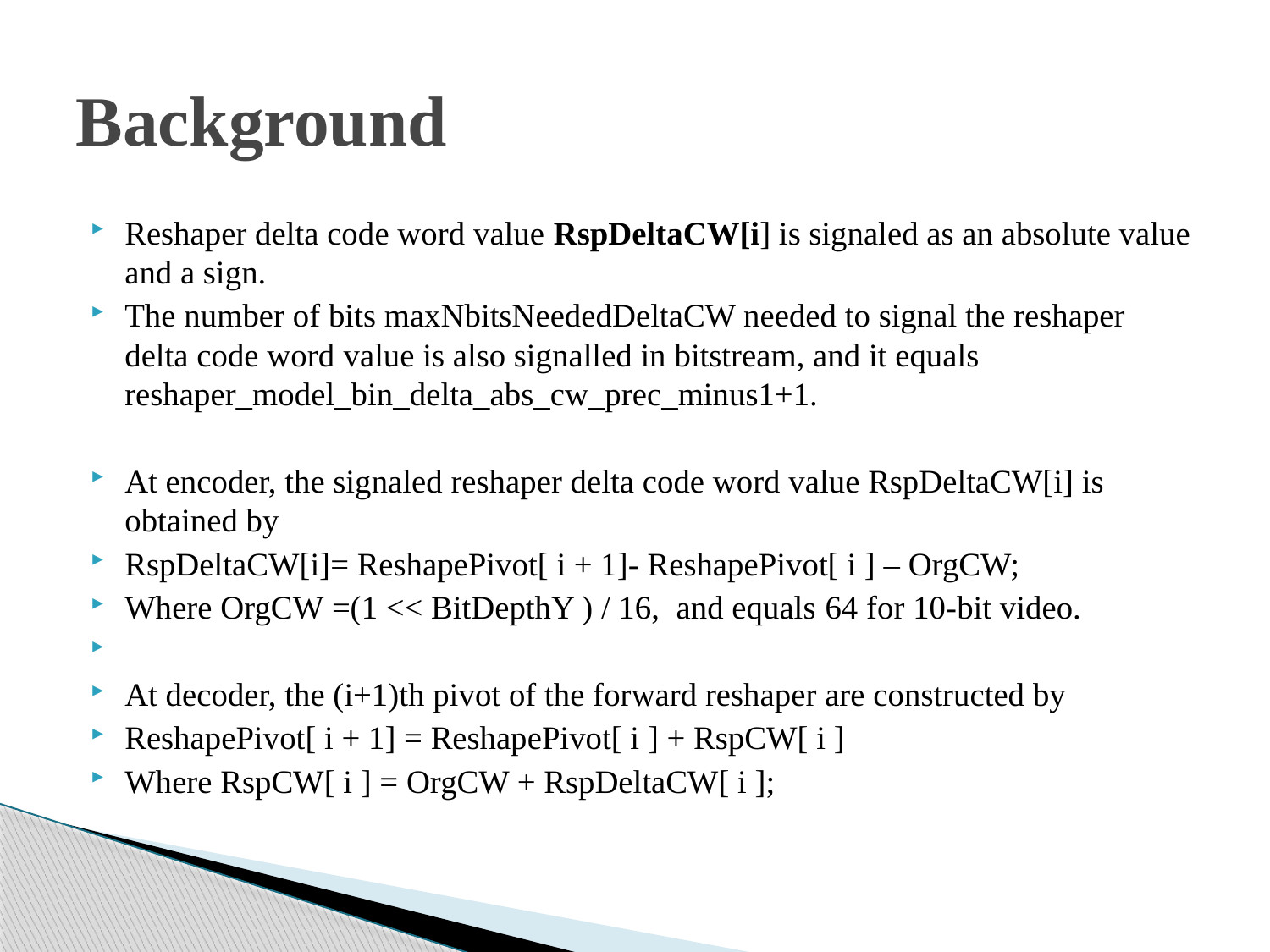

# Background
Reshaper delta code word value RspDeltaCW[i] is signaled as an absolute value and a sign.
The number of bits maxNbitsNeededDeltaCW needed to signal the reshaper delta code word value is also signalled in bitstream, and it equals reshaper_model_bin_delta_abs_cw_prec_minus1+1.

At encoder, the signaled reshaper delta code word value RspDeltaCW[i] is obtained by
RspDeltaCW[i]= ReshapePivot[ i + 1]- ReshapePivot[ i ] – OrgCW;
Where OrgCW =(1 << BitDepthY ) / 16,  and equals 64 for 10-bit video.

At decoder, the (i+1)th pivot of the forward reshaper are constructed by
ReshapePivot[ i + 1] = ReshapePivot[ i ] + RspCW[ i ]
Where RspCW[ i ] = OrgCW + RspDeltaCW[ i ];